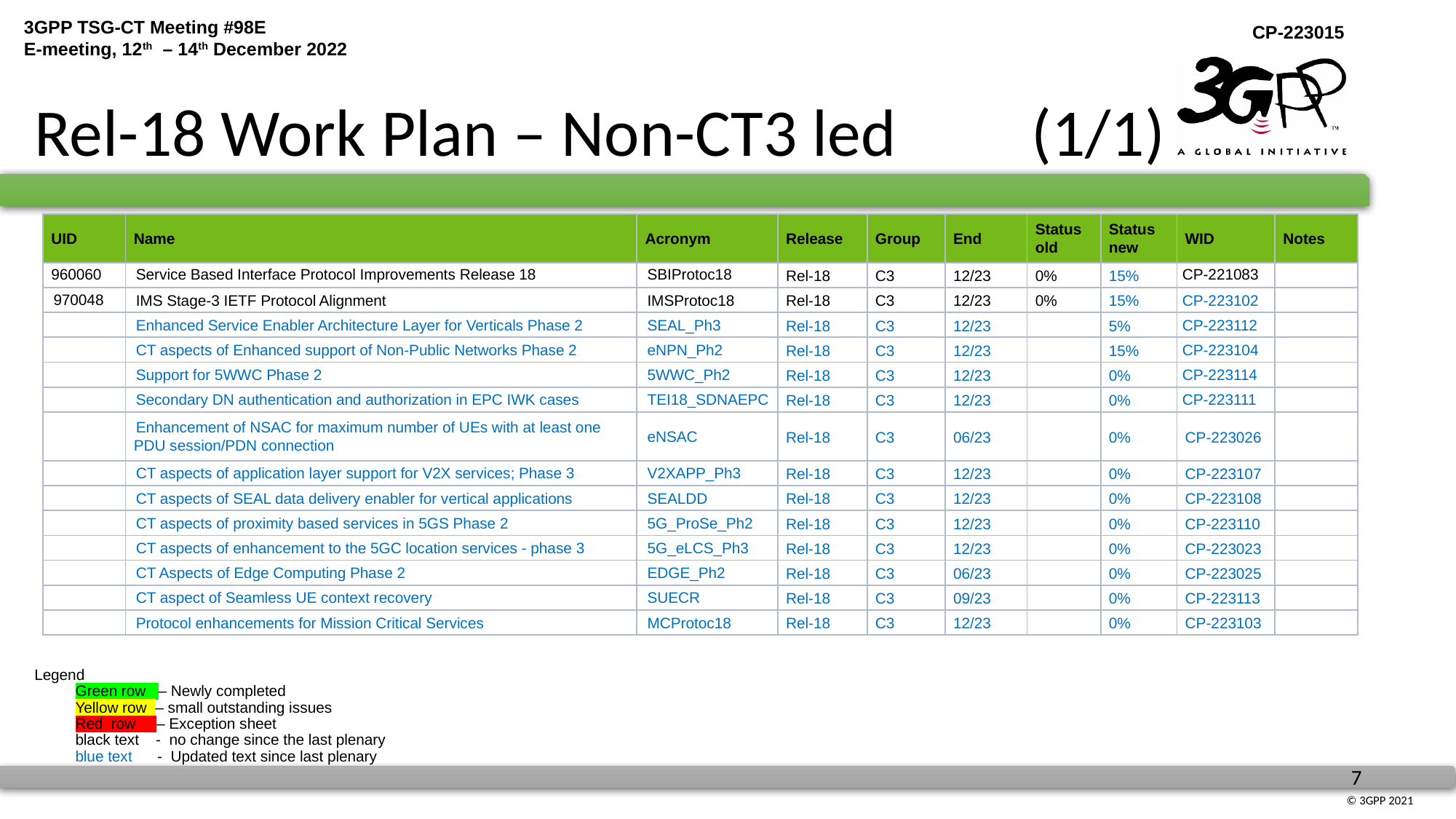

# Rel-18 Work Plan – Non-CT3 led         (1/1)
| UID | Name | Acronym | Release | Group | End | Status old | Status new | WID | Notes |
| --- | --- | --- | --- | --- | --- | --- | --- | --- | --- |
| 960060 | Service Based Interface Protocol Improvements Release 18 | SBIProtoc18 | Rel-18 | C3 | 12/23 | 0% | 15% | CP-221083 |  |
| 970048 | IMS Stage-3 IETF Protocol Alignment | IMSProtoc18 | Rel-18 | C3 | 12/23 | 0% | 15% | CP-223102 |  |
|  | Enhanced Service Enabler Architecture Layer for Verticals Phase 2 | SEAL\_Ph3 | Rel-18 | C3 | 12/23 |  | 5% | CP-223112 |  |
|  | CT aspects of Enhanced support of Non-Public Networks Phase 2 | eNPN\_Ph2 | Rel-18 | C3 | 12/23 |  | 15% | CP-223104 |  |
|  | Support for 5WWC Phase 2 | 5WWC\_Ph2 | Rel-18 | C3 | 12/23 |  | 0% | CP-223114 |  |
|  | Secondary DN authentication and authorization in EPC IWK cases | TEI18\_SDNAEPC | Rel-18 | C3 | 12/23 |  | 0% | CP-223111 |  |
|  | Enhancement of NSAC for maximum number of UEs with at least one PDU session/PDN connection | eNSAC | Rel-18 | C3 | 06/23 |  | 0% | CP-223026 |  |
|  | CT aspects of application layer support for V2X services; Phase 3 | V2XAPP\_Ph3 | Rel-18 | C3 | 12/23 |  | 0% | CP-223107 |  |
|  | CT aspects of SEAL data delivery enabler for vertical applications | SEALDD | Rel-18 | C3 | 12/23 |  | 0% | CP-223108 |  |
|  | CT aspects of proximity based services in 5GS Phase 2 | 5G\_ProSe\_Ph2 | Rel-18 | C3 | 12/23 |  | 0% | CP-223110 |  |
|  | CT aspects of enhancement to the 5GC location services - phase 3 | 5G\_eLCS\_Ph3 | Rel-18 | C3 | 12/23 |  | 0% | CP-223023 |  |
|  | CT Aspects of Edge Computing Phase 2 | EDGE\_Ph2 | Rel-18 | C3 | 06/23 |  | 0% | CP-223025 |  |
|  | CT aspect of Seamless UE context recovery | SUECR | Rel-18 | C3 | 09/23 |  | 0% | CP-223113 |  |
|  | Protocol enhancements for Mission Critical Services | MCProtoc18 | Rel-18 | C3 | 12/23 |  | 0% | CP-223103 |  |
Legend
Green row   – Newly completed
	Yellow row  – small outstanding issues
Red  row     – Exception sheet
	black text    -  no change since the last plenary
	blue text      -  Updated text since last plenary